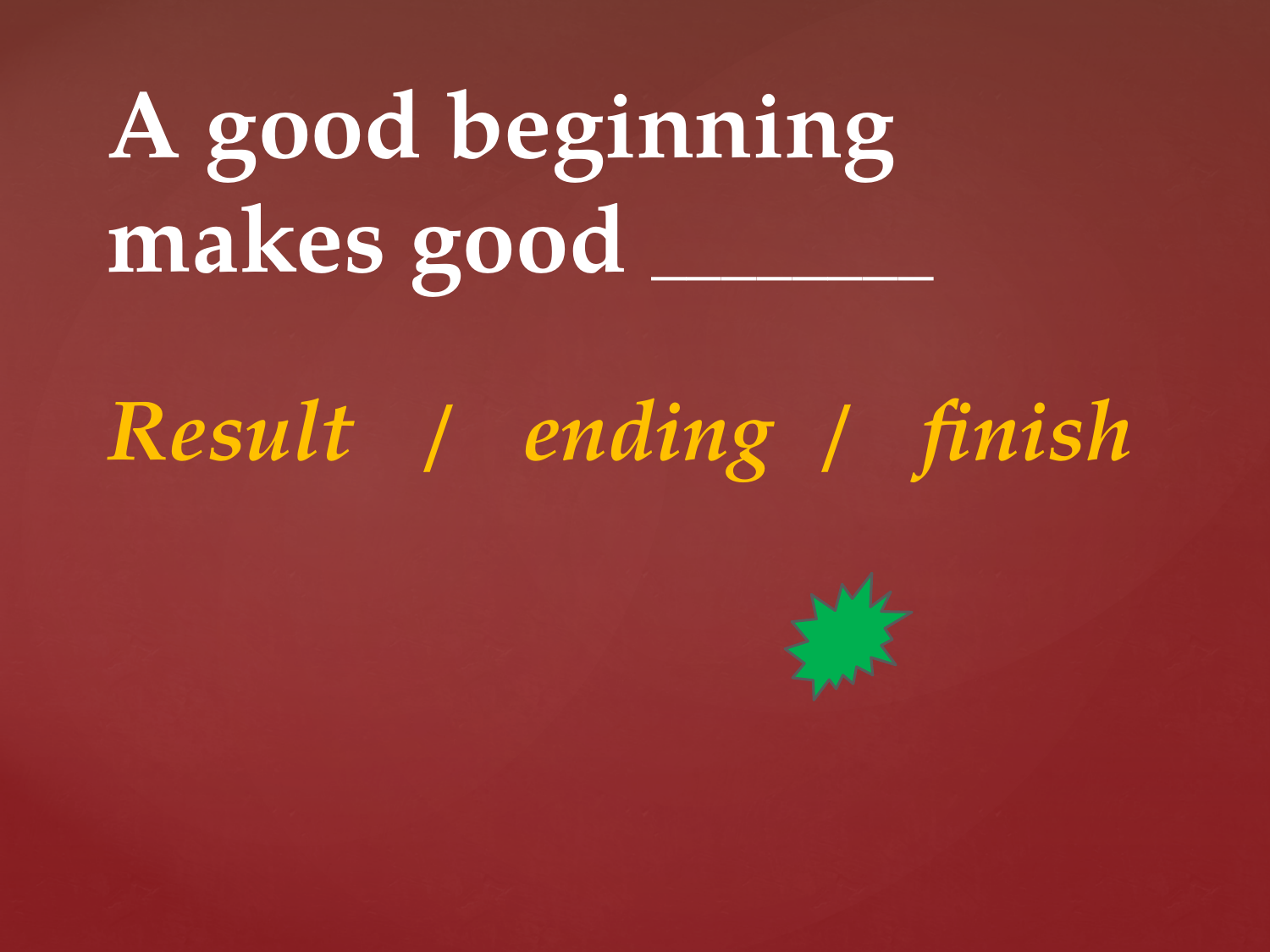

A good beginning makes good ________

Result   /   ending  /   finish